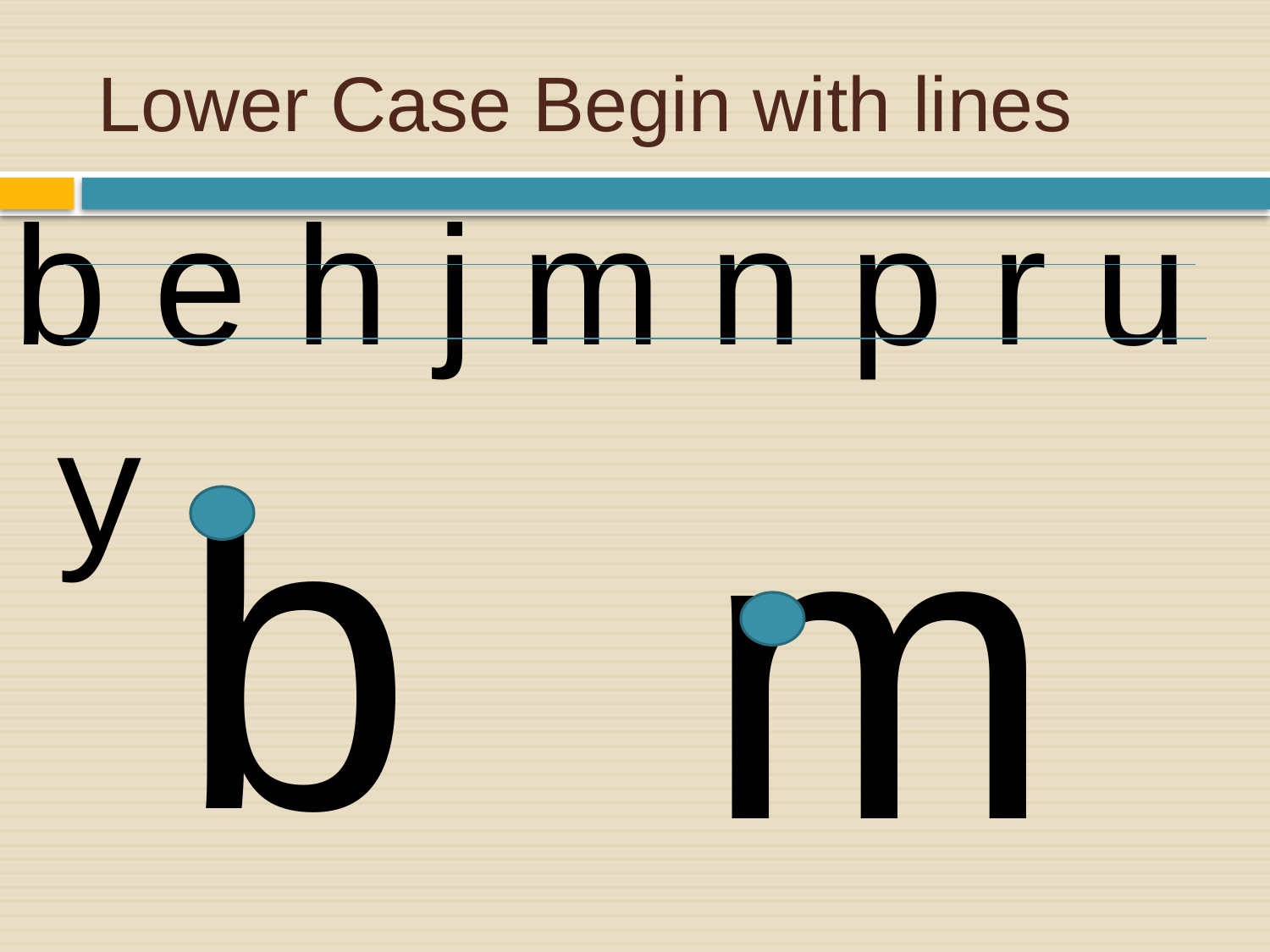

# Lower Case Begin with lines
b e h j m n p r u y
b
m